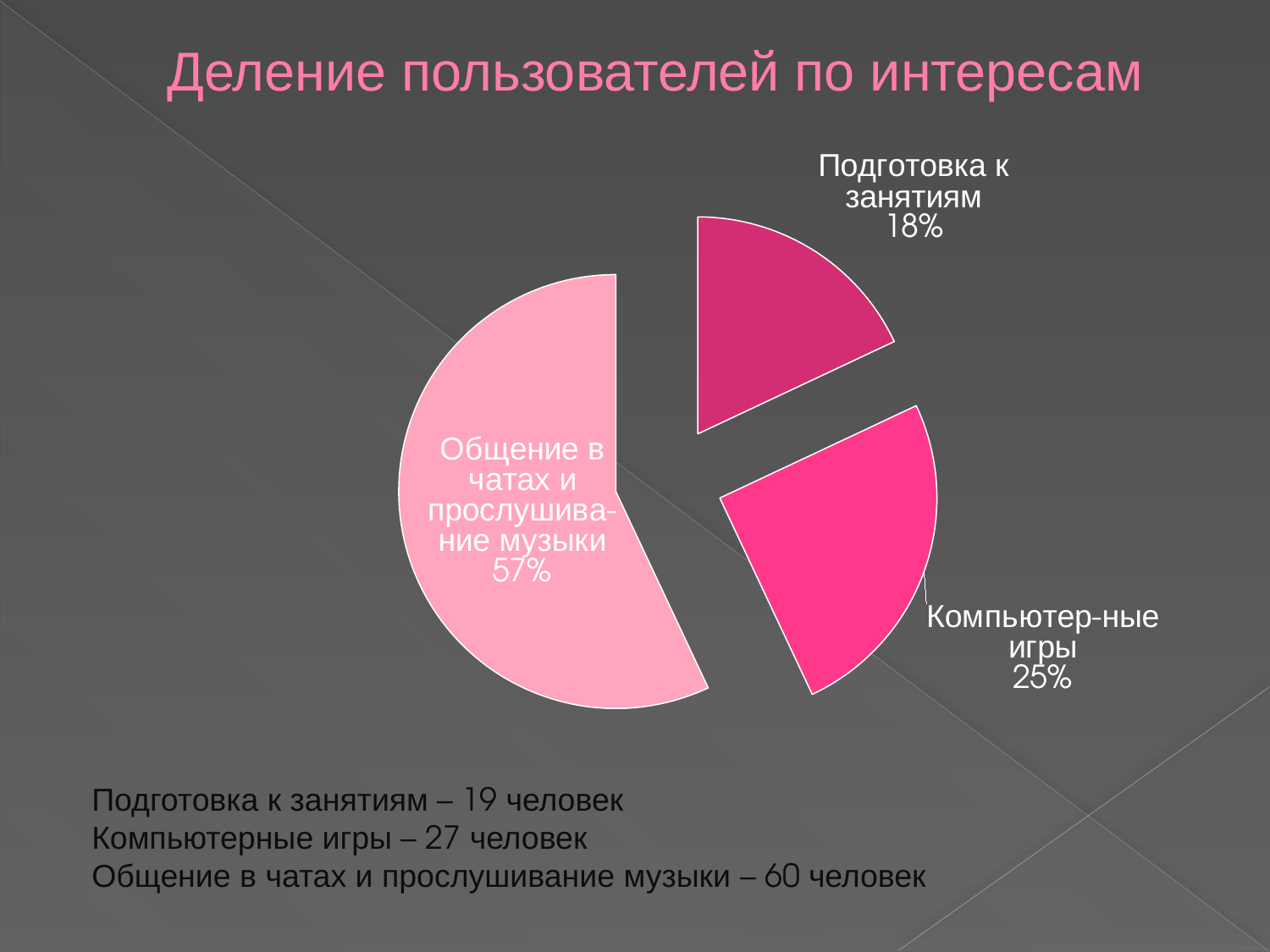

# Деление пользователей по интересам

### Chart

| Category | Продажи |
|---|---|
| Подготовка к занятиям | 0.18000000000000024 |
| Компьютнрные игры | 0.25 |
| Общение в чатах и прослушивание музыки | 0.57 |
Подготовка к занятиям – 19 человек
Компьютерные игры – 27 человек
Общение в чатах и прослушивание музыки – 60 человек